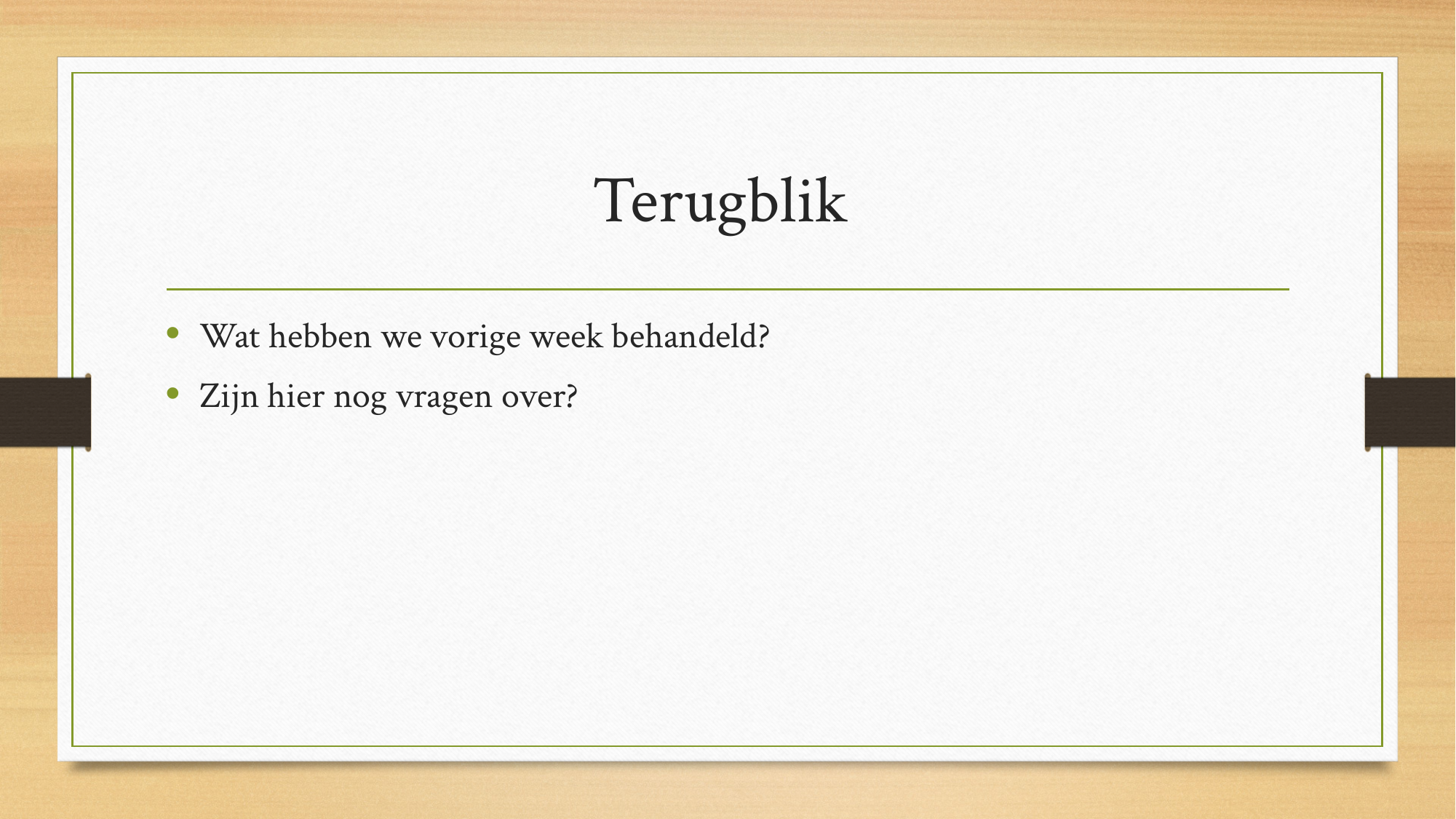

# Terugblik
Wat hebben we vorige week behandeld?
Zijn hier nog vragen over?